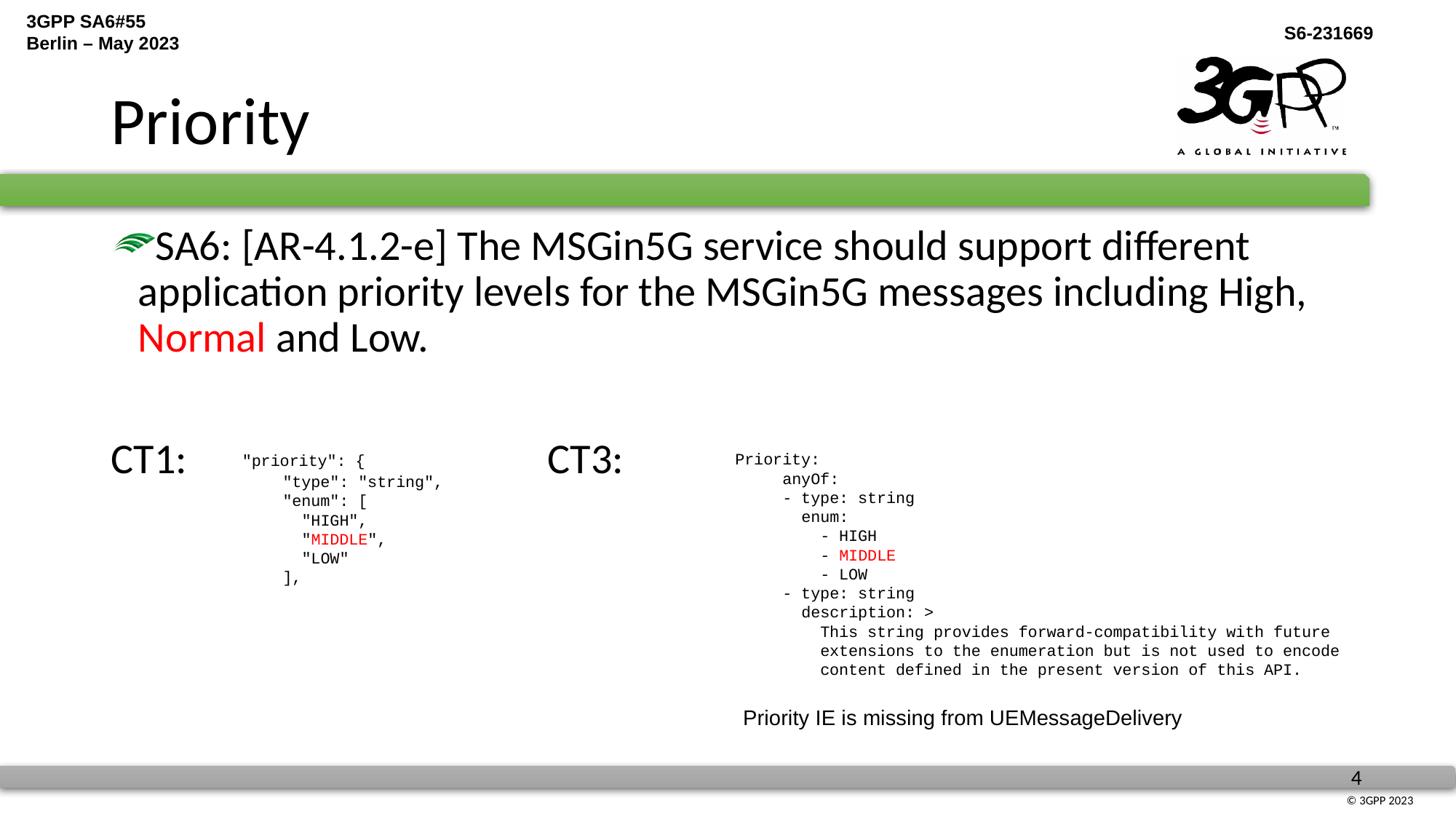

# Priority
SA6: [AR-4.1.2-e] The MSGin5G service should support different application priority levels for the MSGin5G messages including High, Normal and Low.

CT1: 				CT3:
 "priority": {
      "type": "string",
      "enum": [
        "HIGH",
        "MIDDLE",
        "LOW"
      ],
 Priority:
      anyOf:
      - type: string
        enum:
          - HIGH
          - MIDDLE
          - LOW
      - type: string
        description: >
          This string provides forward-compatibility with future
          extensions to the enumeration but is not used to encode
          content defined in the present version of this API.
Priority IE is missing from UEMessageDelivery